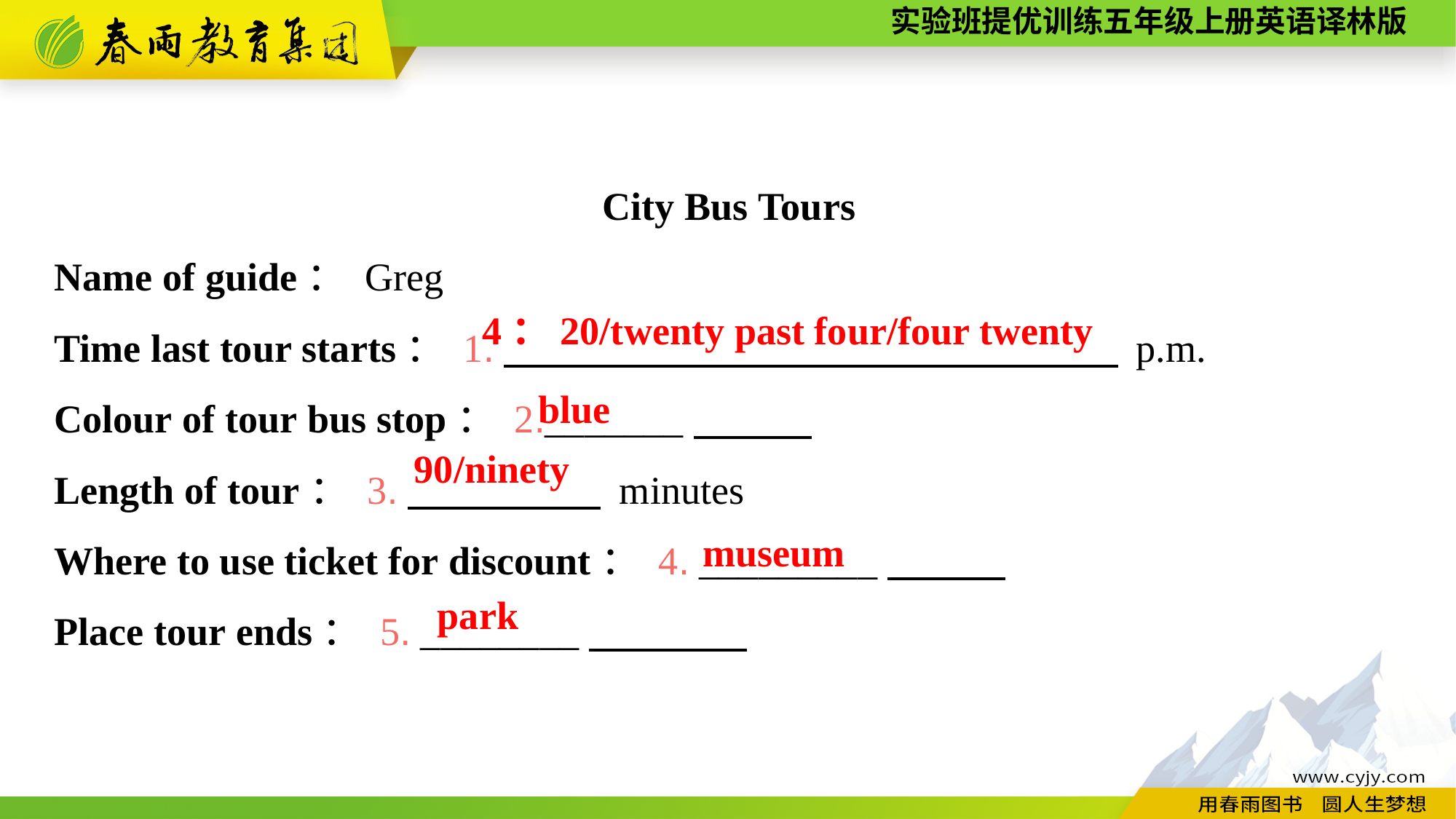

City Bus Tours
Name of guide： Greg
Time last tour starts： 1.　　                                                             p.m.
Colour of tour bus stop： 2._______
Length of tour： 3.　　    　　 minutes
Where to use ticket for discount： 4. _________
Place tour ends： 5. ________
4：20/twenty past four/four twenty
blue
 90/ninety
museum
park